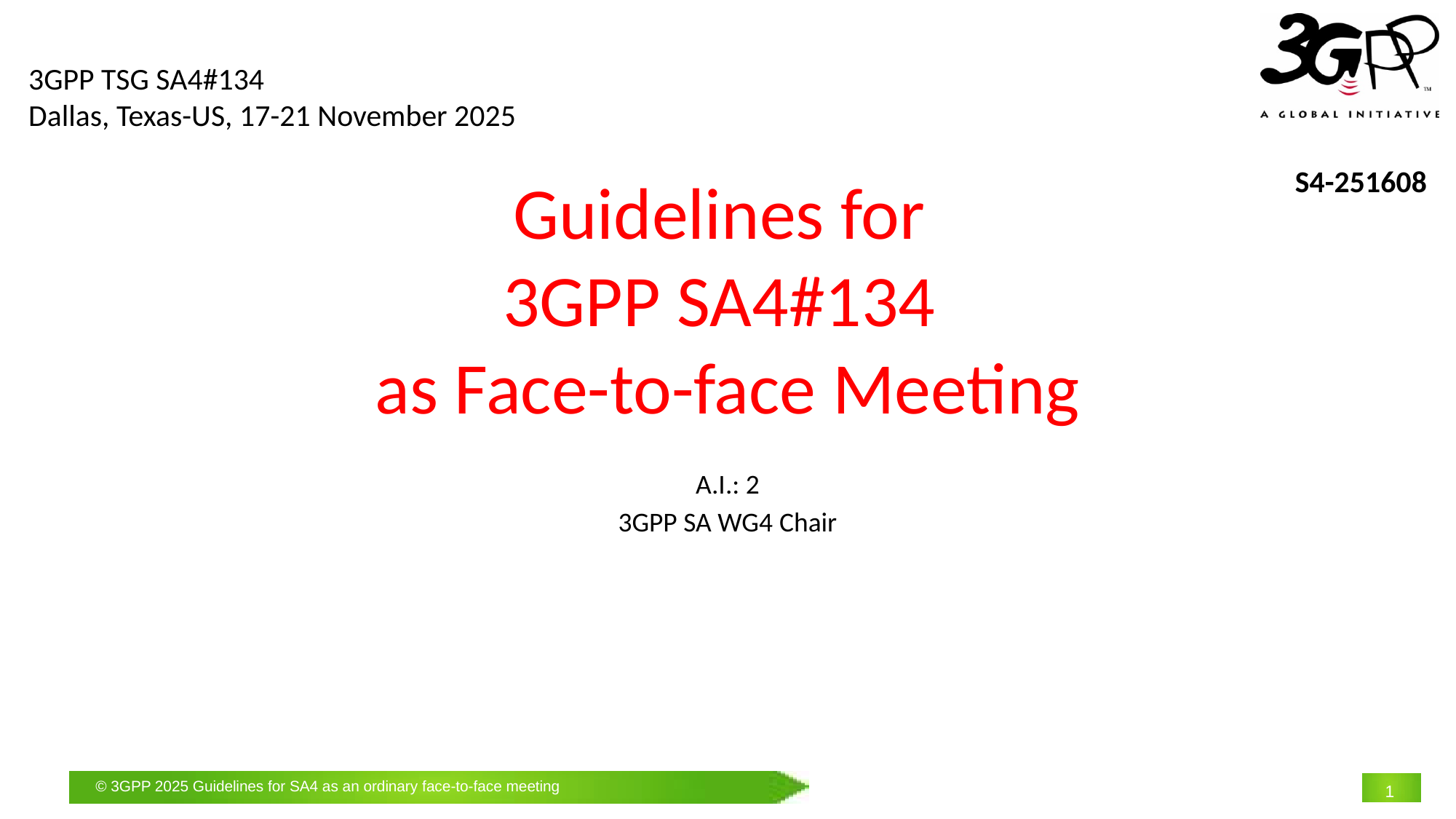

3GPP TSG SA4#134
Dallas, Texas-US, 17-21 November 2025
S4-251608
# Guidelines for 3GPP SA4#134 as Face-to-face Meeting
A.I.: 2
3GPP SA WG4 Chair
1